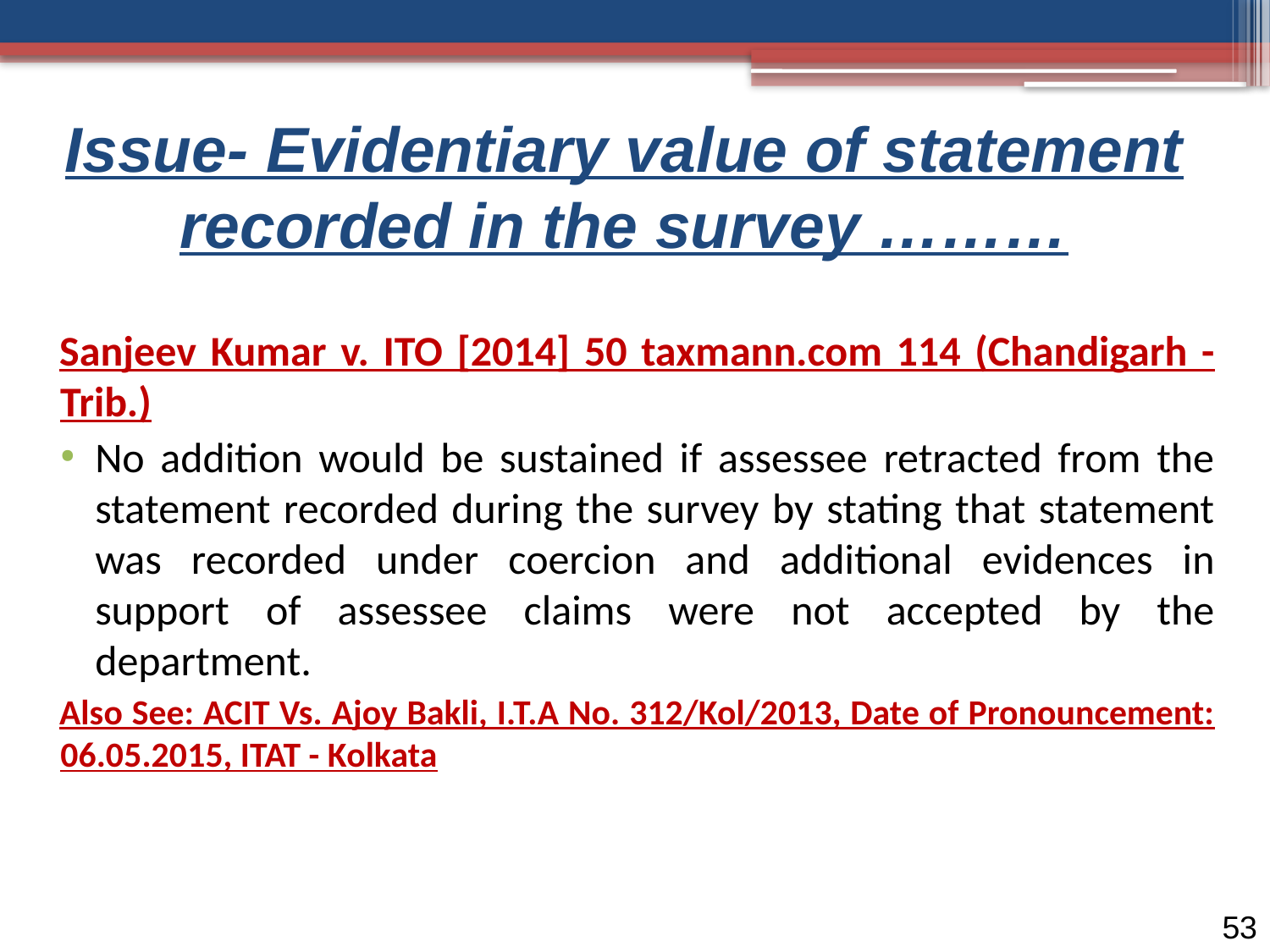

# Issue- Evidentiary value of statement recorded in the survey ………
Sanjeev Kumar v. ITO [2014] 50 taxmann.com 114 (Chandigarh - Trib.)
No addition would be sustained if assessee retracted from the statement recorded during the survey by stating that statement was recorded under coercion and additional evidences in support of assessee claims were not accepted by the department.
Also See: ACIT Vs. Ajoy Bakli, I.T.A No. 312/Kol/2013, Date of Pronouncement: 06.05.2015, ITAT - Kolkata
53